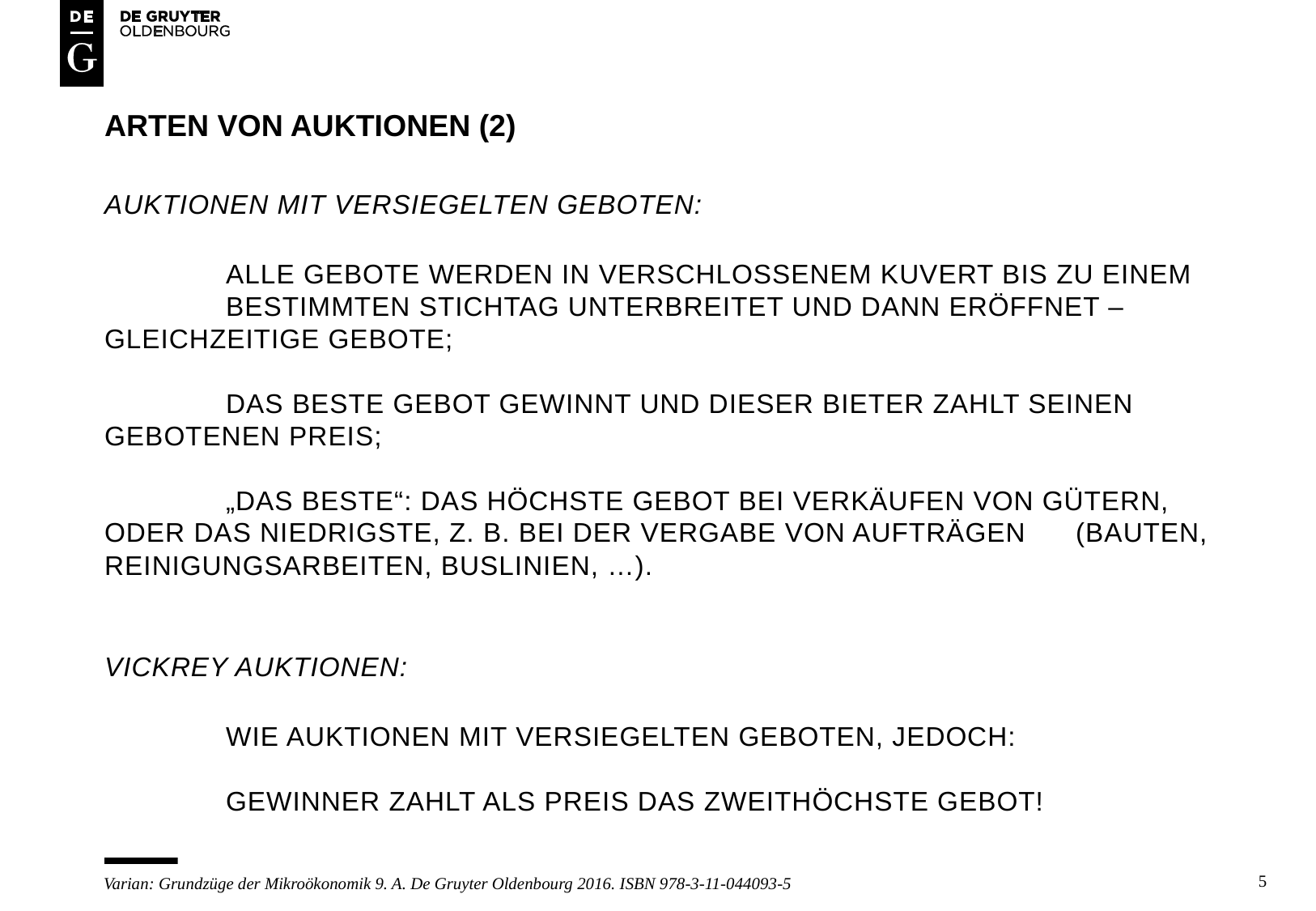

# Arten von auktionen (2)
Auktionen mit versiegelten geboten:
	alle gebote werden in verschlossenem kuvert bis zu einem 	bestimmten stichtag unterbreitet und dann eröffnet – 	gleichzeitige gebote;
	das beste gebot gewinnt und dieser bieter zahlt seinen 	gebotenen preis;
	„das beste“: das höchste gebot bei verkäufen von Gütern, 	oder das niedrigste, z. b. bei der vergabe von aufträgen 	(Bauten, Reinigungsarbeiten, Buslinien, …).
Vickrey auktionen:
	wie auktionen mit versiegelten geboten, jedoch:
	gewinner zahlt als preis das zweithöchste gebot!
5
Varian: Grundzüge der Mikroökonomik 9. A. De Gruyter Oldenbourg 2016. ISBN 978-3-11-044093-5